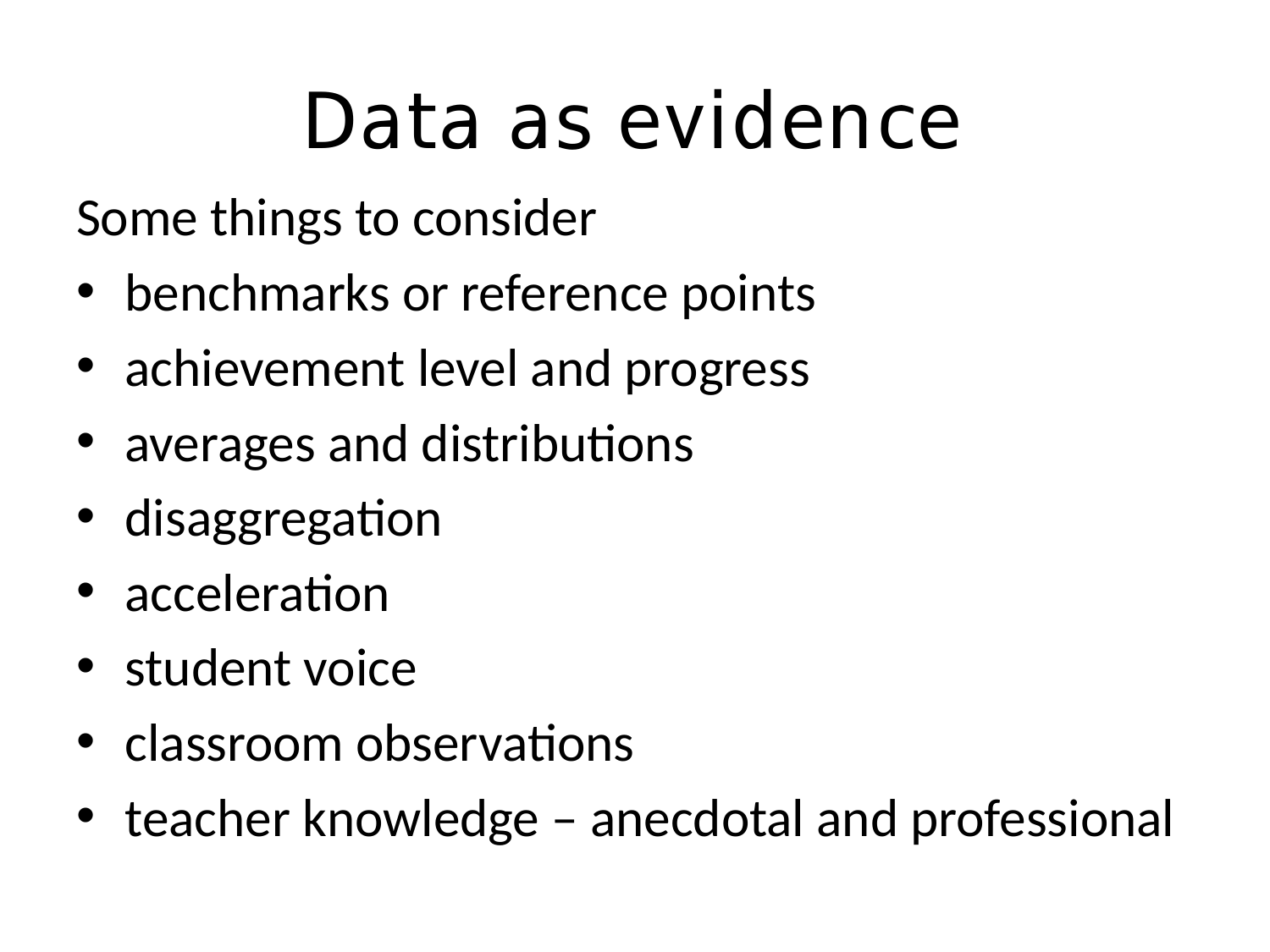

# Data as evidence
Some things to consider
benchmarks or reference points
achievement level and progress
averages and distributions
disaggregation
acceleration
student voice
classroom observations
teacher knowledge – anecdotal and professional